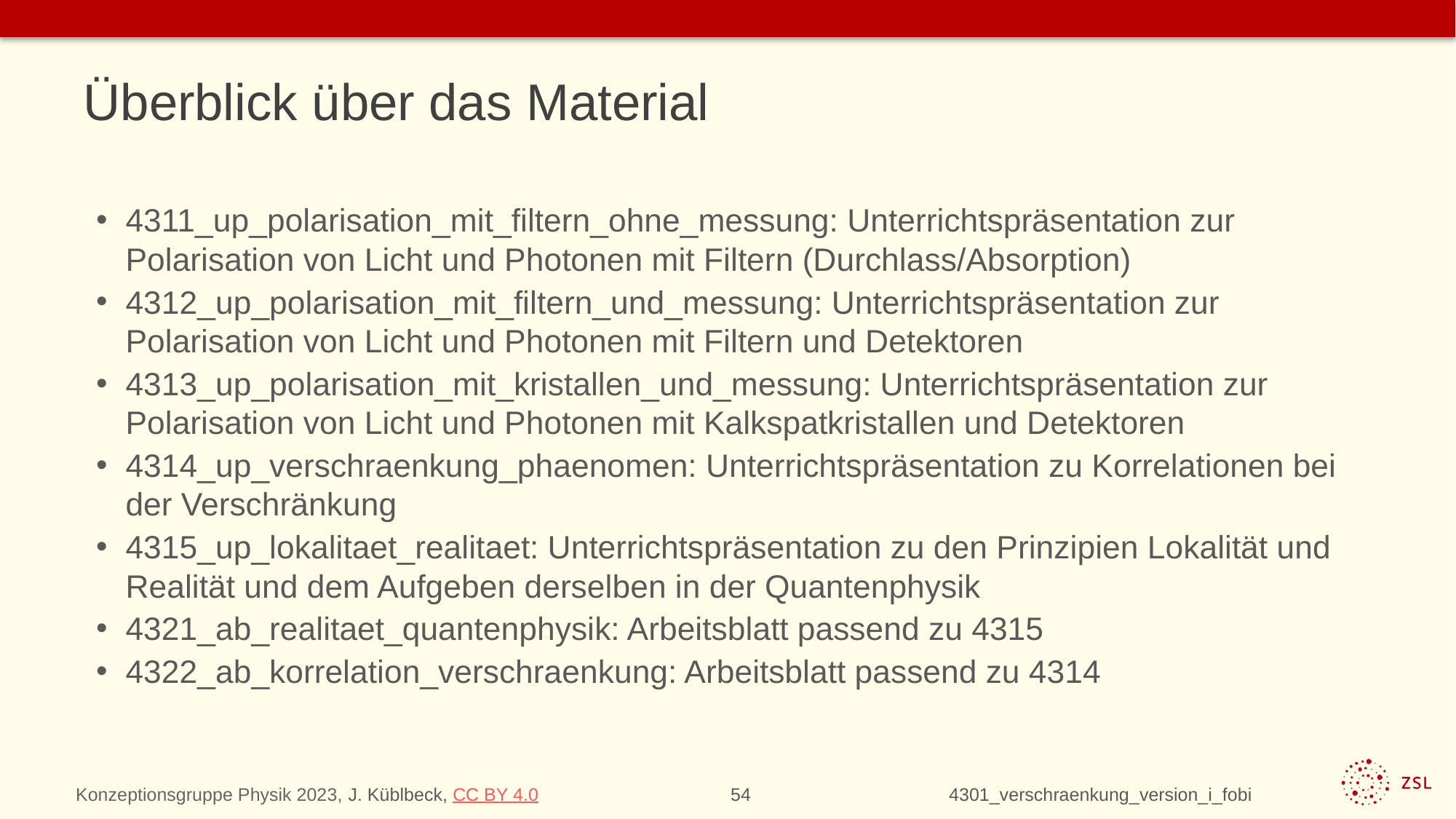

# Überblick über das Material
4311_up_polarisation_mit_filtern_ohne_messung: Unterrichtspräsentation zur Polarisation von Licht und Photonen mit Filtern (Durchlass/Absorption)
4312_up_polarisation_mit_filtern_und_messung: Unterrichtspräsentation zur Polarisation von Licht und Photonen mit Filtern und Detektoren
4313_up_polarisation_mit_kristallen_und_messung: Unterrichtspräsentation zur Polarisation von Licht und Photonen mit Kalkspatkristallen und Detektoren
4314_up_verschraenkung_phaenomen: Unterrichtspräsentation zu Korrelationen bei der Verschränkung
4315_up_lokalitaet_realitaet: Unterrichtspräsentation zu den Prinzipien Lokalität und Realität und dem Aufgeben derselben in der Quantenphysik
4321_ab_realitaet_quantenphysik: Arbeitsblatt passend zu 4315
4322_ab_korrelation_verschraenkung: Arbeitsblatt passend zu 4314